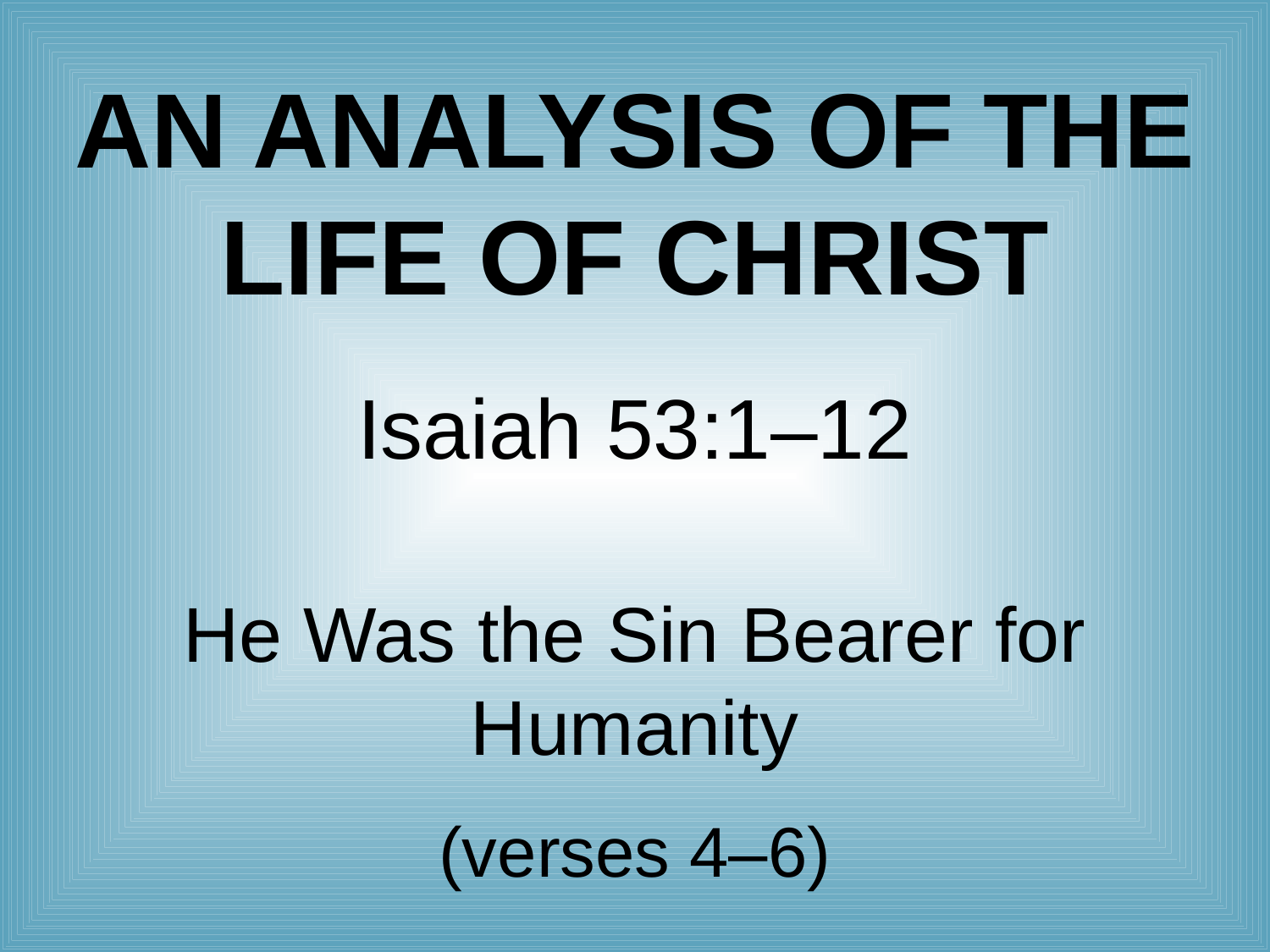

# An Analysis of the Life of Christ
Isaiah 53:1–12

He Was the Sin Bearer for Humanity
(verses 4–6)